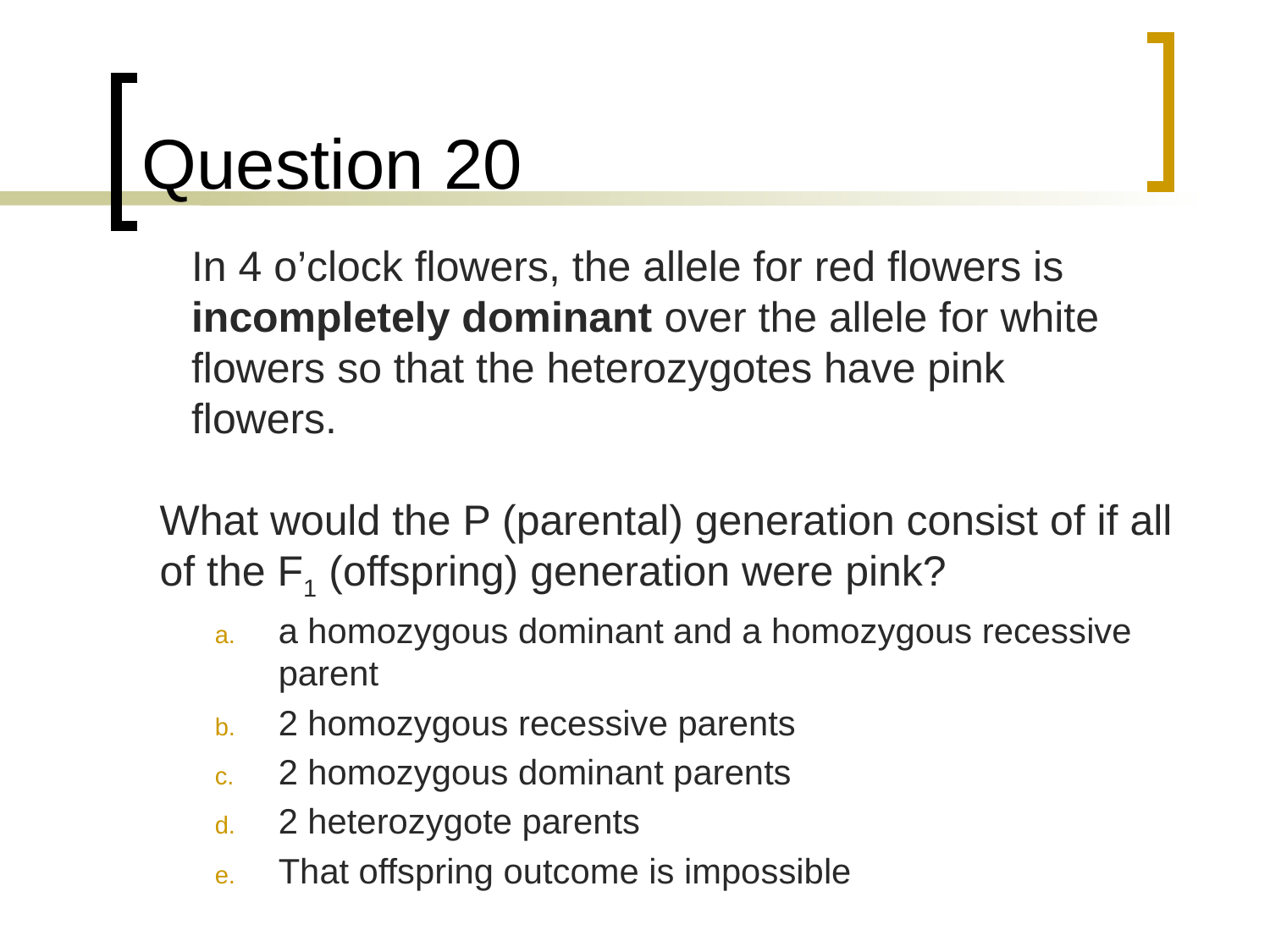

# Question 20
	In 4 o’clock flowers, the allele for red flowers is incompletely dominant over the allele for white flowers so that the heterozygotes have pink flowers.
	What would the P (parental) generation consist of if all of the F1 (offspring) generation were pink?
a homozygous dominant and a homozygous recessive parent
2 homozygous recessive parents
2 homozygous dominant parents
2 heterozygote parents
That offspring outcome is impossible